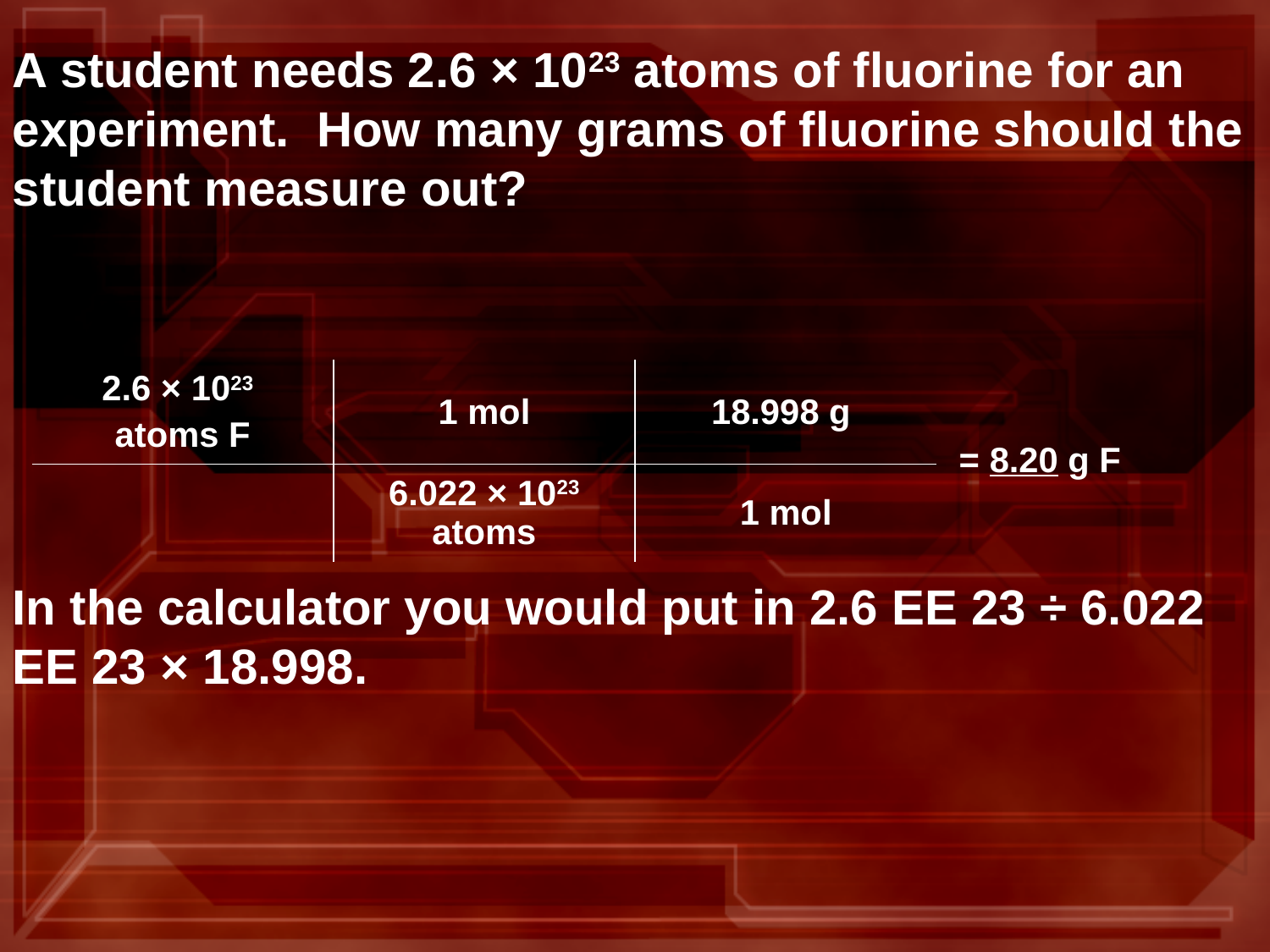

A student needs 2.6 × 1023 atoms of fluorine for an experiment.  How many grams of fluorine should the student measure out?

In the calculator you would put in 2.6 EE 23 ÷ 6.022 EE 23 × 18.998.
| 2.6 × 1023 atoms F | 1 mol | 18.998 g | = 8.20 g F |
| --- | --- | --- | --- |
|  | 6.022 × 1023 atoms | 1 mol |  |